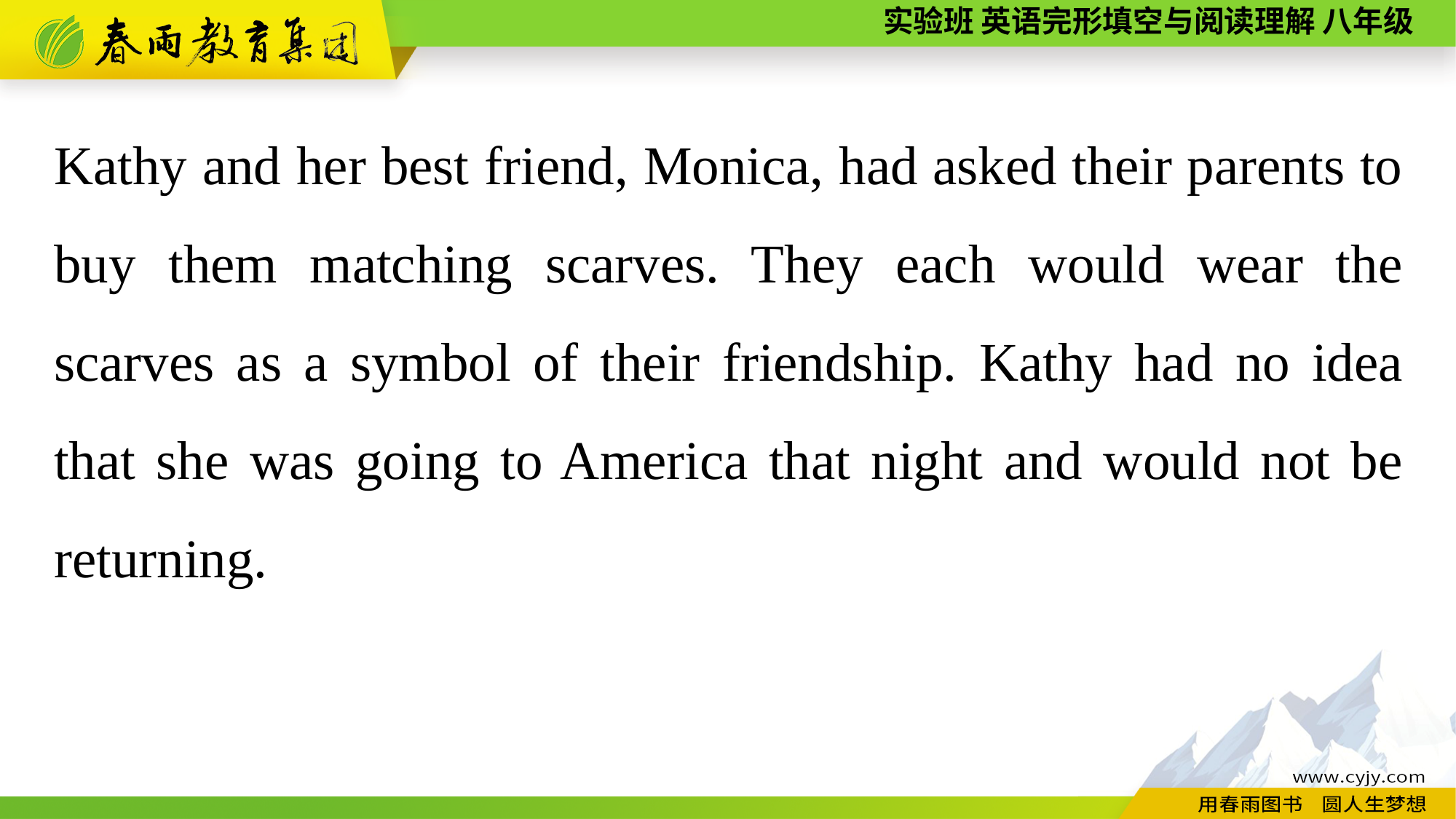

Kathy and her best friend, Monica, had asked their parents to buy them matching scarves. They each would wear the scarves as a symbol of their friendship. Kathy had no idea that she was going to America that night and would not be returning.